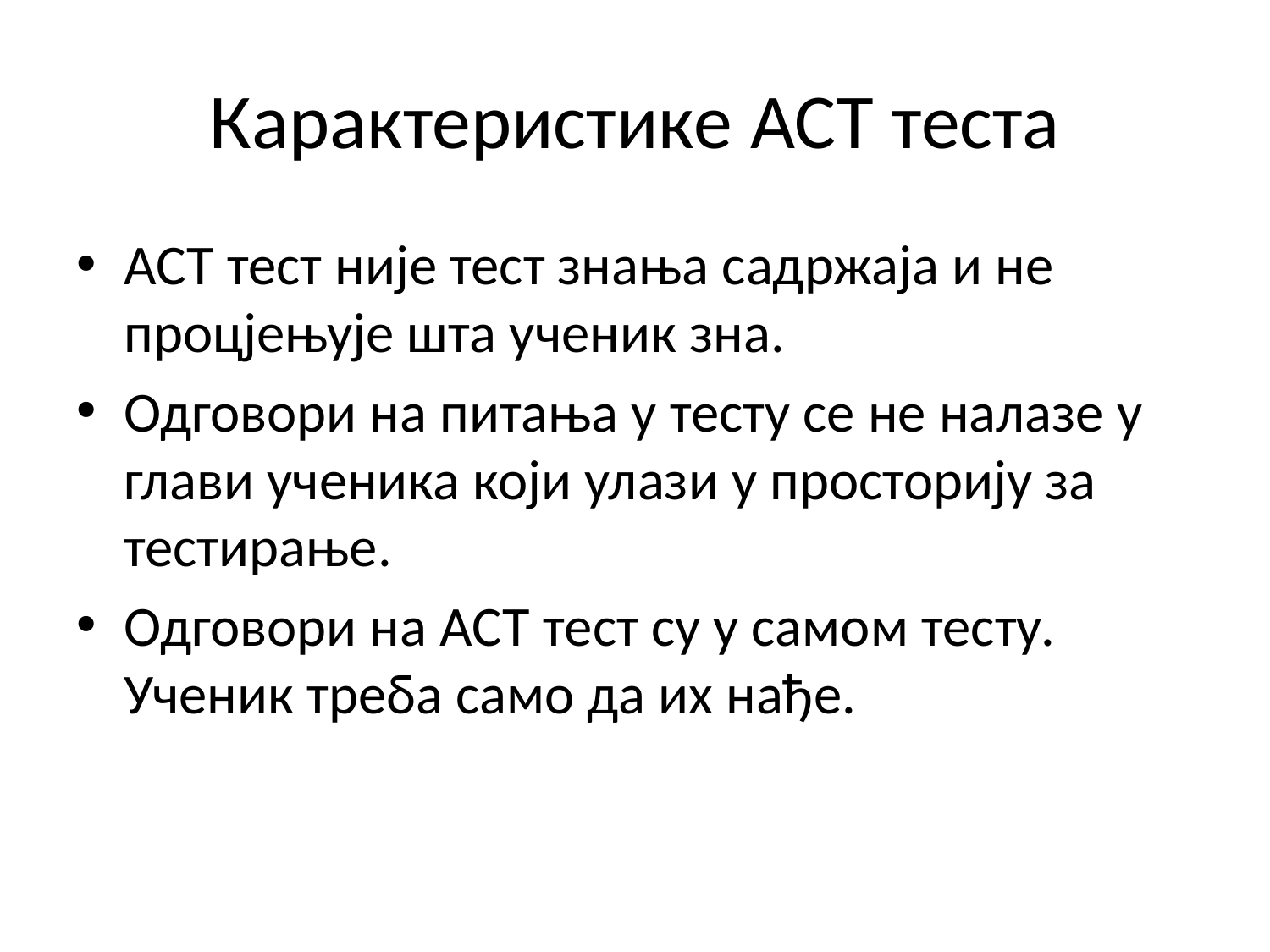

# Карактеристике ACT теста
ACT тест није тест знања садржаја и не процјењује шта ученик зна.
Одговори на питања у тесту се не налазе у глави ученика који улази у просторију за тестирање.
Одговори на ACT тест су у самом тесту. Ученик треба само да их нађе.